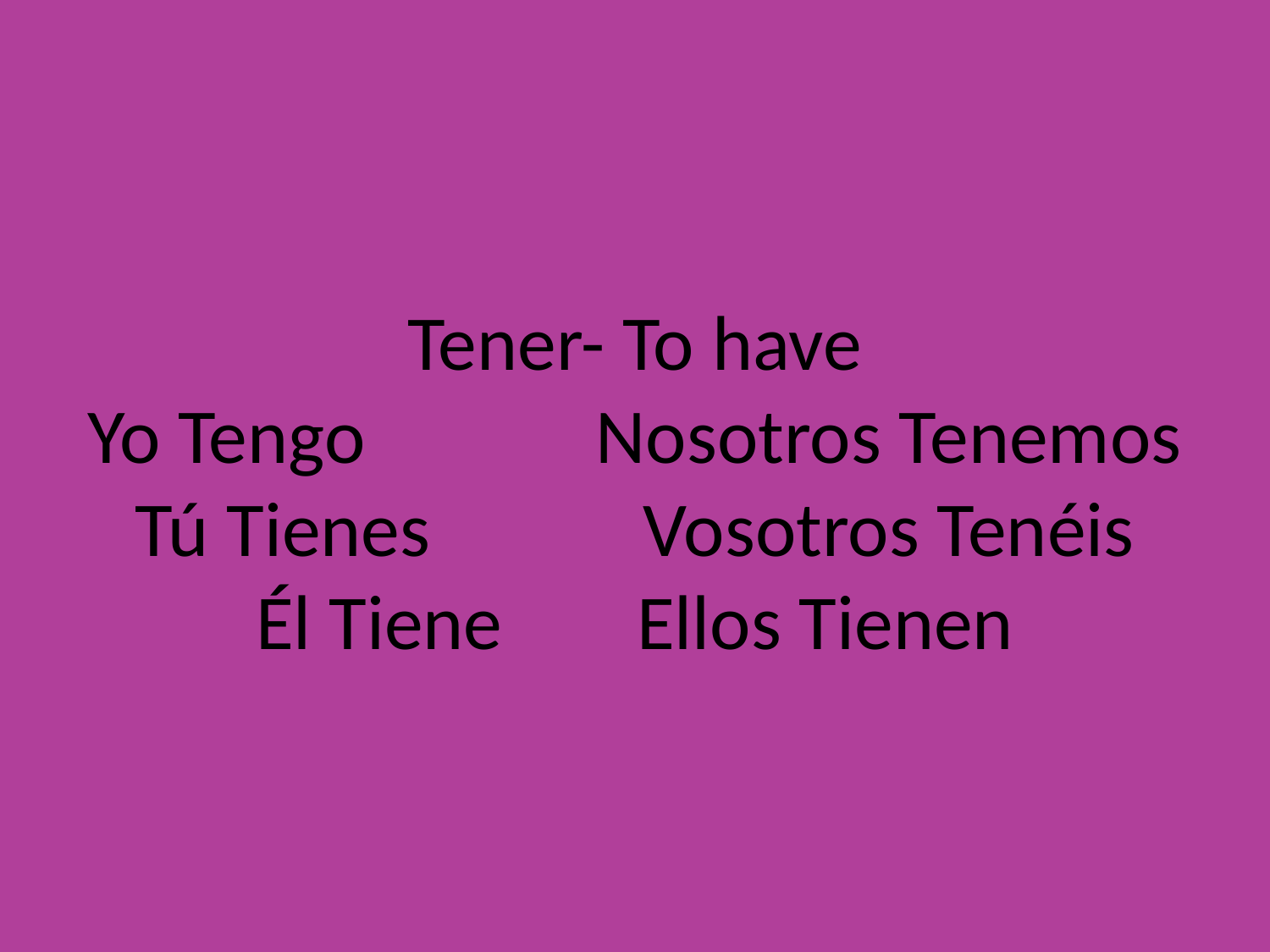

# Tener- To have Yo Tengo		Nosotros Tenemos Tú Tienes		Vosotros Tenéis Él Tiene		Ellos Tienen